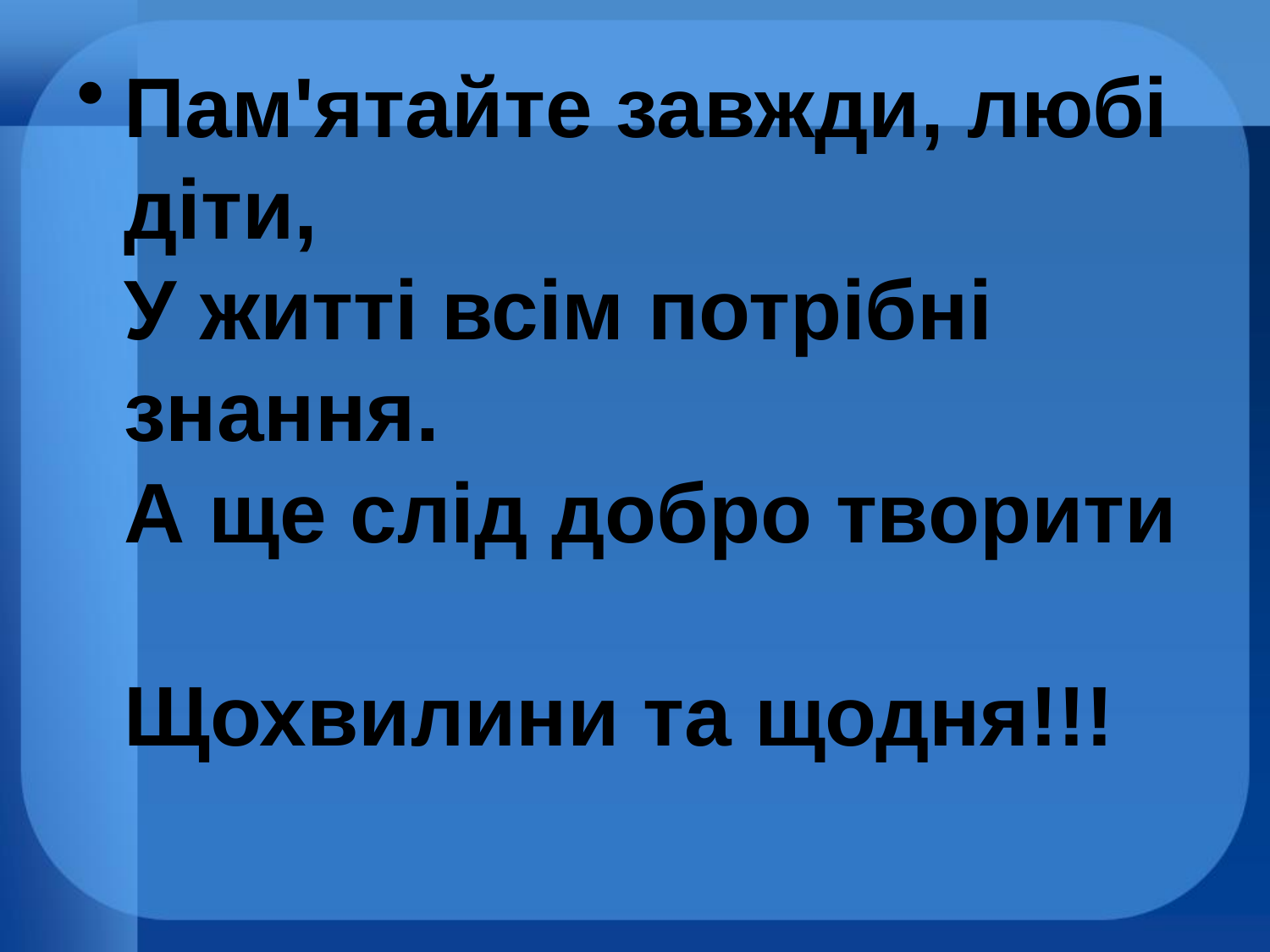

#
Пам'ятайте завжди, любі діти,
У житті всім потрібні знання.
А ще слід добро творити
Щохвилини та щодня!!!